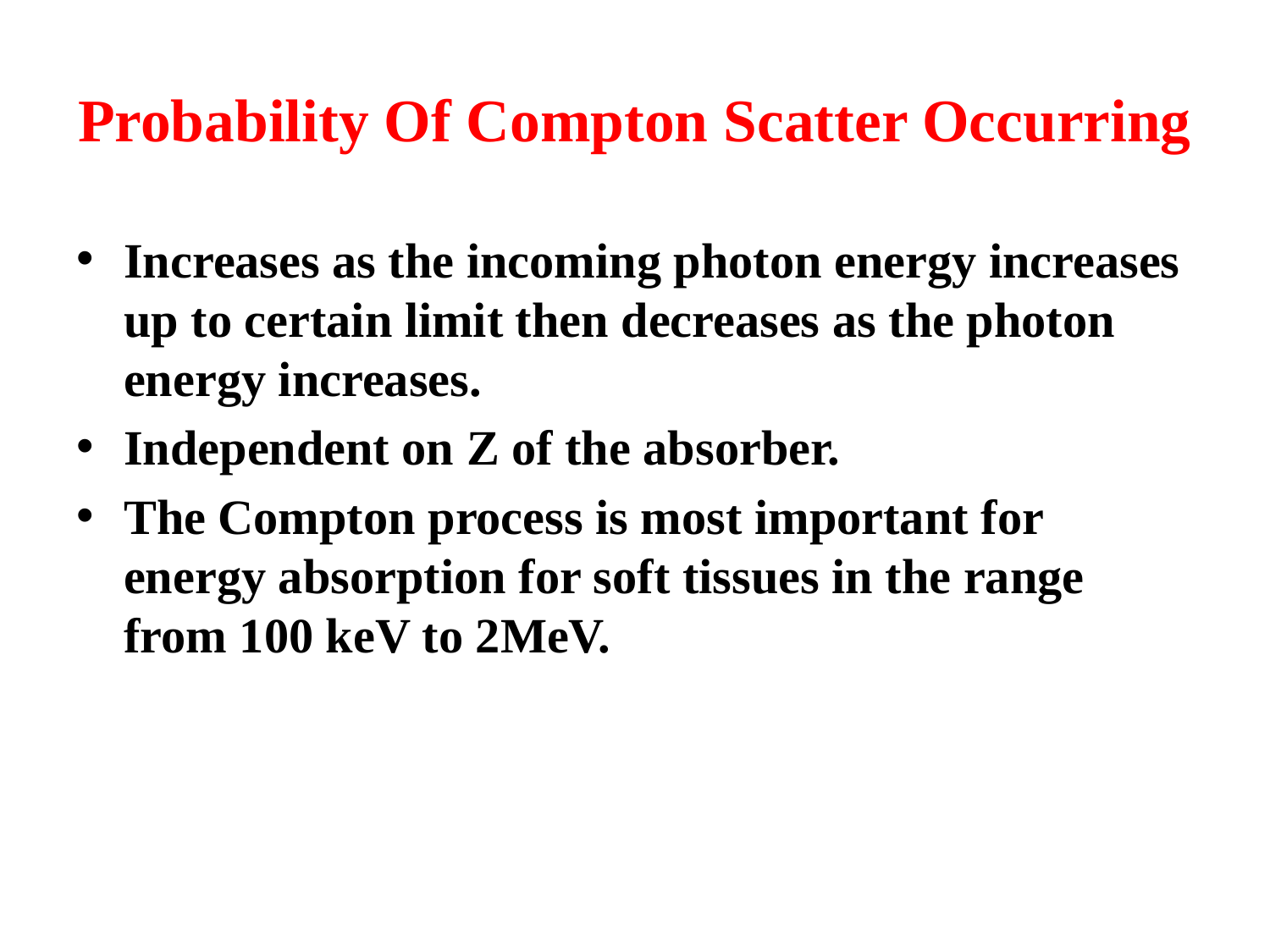

# Probability Of Compton Scatter Occurring
Increases as the incoming photon energy increases up to certain limit then decreases as the photon energy increases.
Independent on Z of the absorber.
The Compton process is most important for energy absorption for soft tissues in the range from 100 keV to 2MeV.